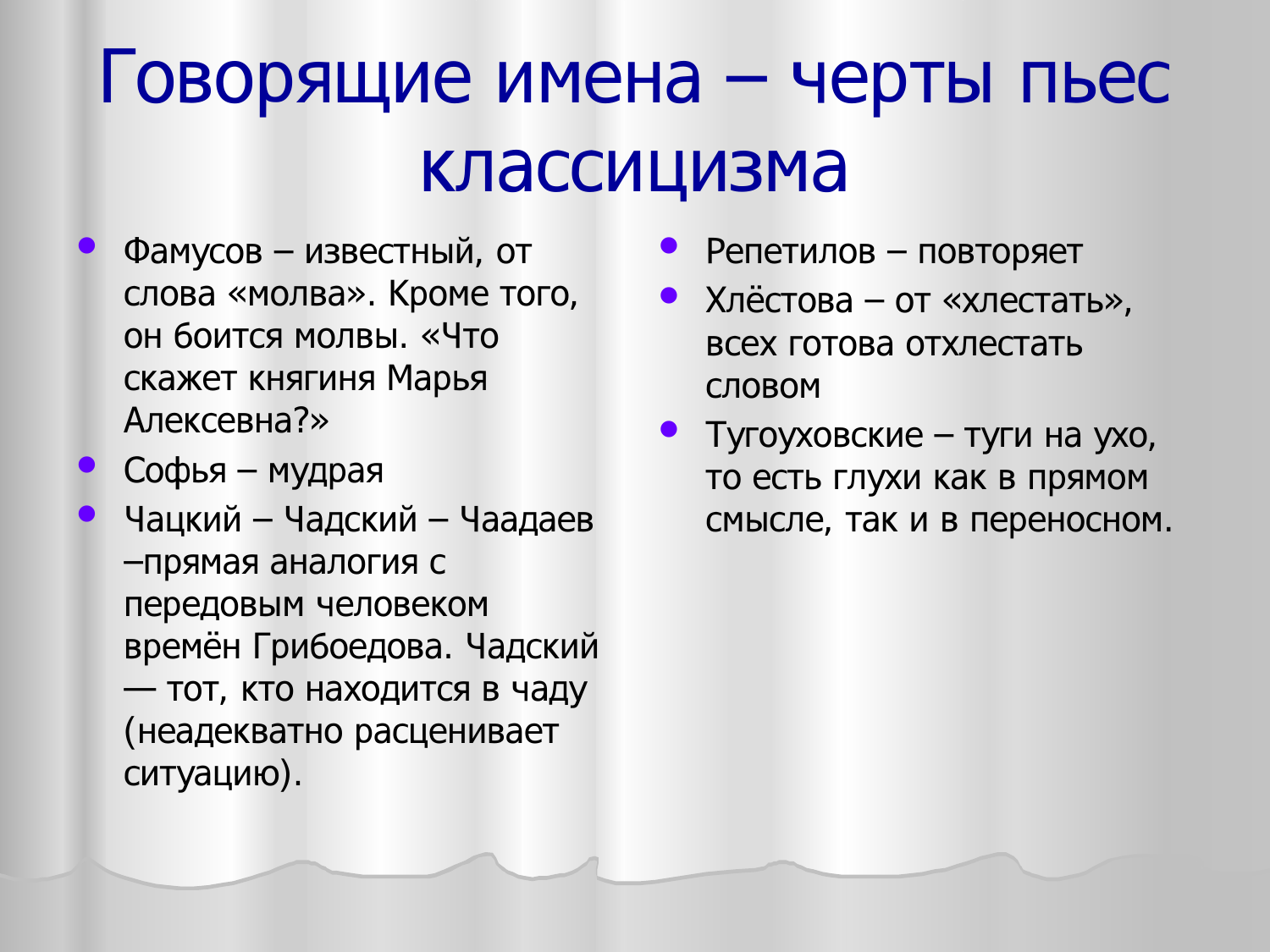

# Говорящие имена – черты пьес классицизма
Фамусов – известный, от слова «молва». Кроме того, он боится молвы. «Что скажет княгиня Марья Алексевна?»
Софья – мудрая
Чацкий – Чадский – Чаадаев –прямая аналогия с передовым человеком времён Грибоедова. Чадский — тот, кто находится в чаду (неадекватно расценивает ситуацию).
Репетилов – повторяет
Хлёстова – от «хлестать», всех готова отхлестать словом
Тугоуховские – туги на ухо, то есть глухи как в прямом смысле, так и в переносном.